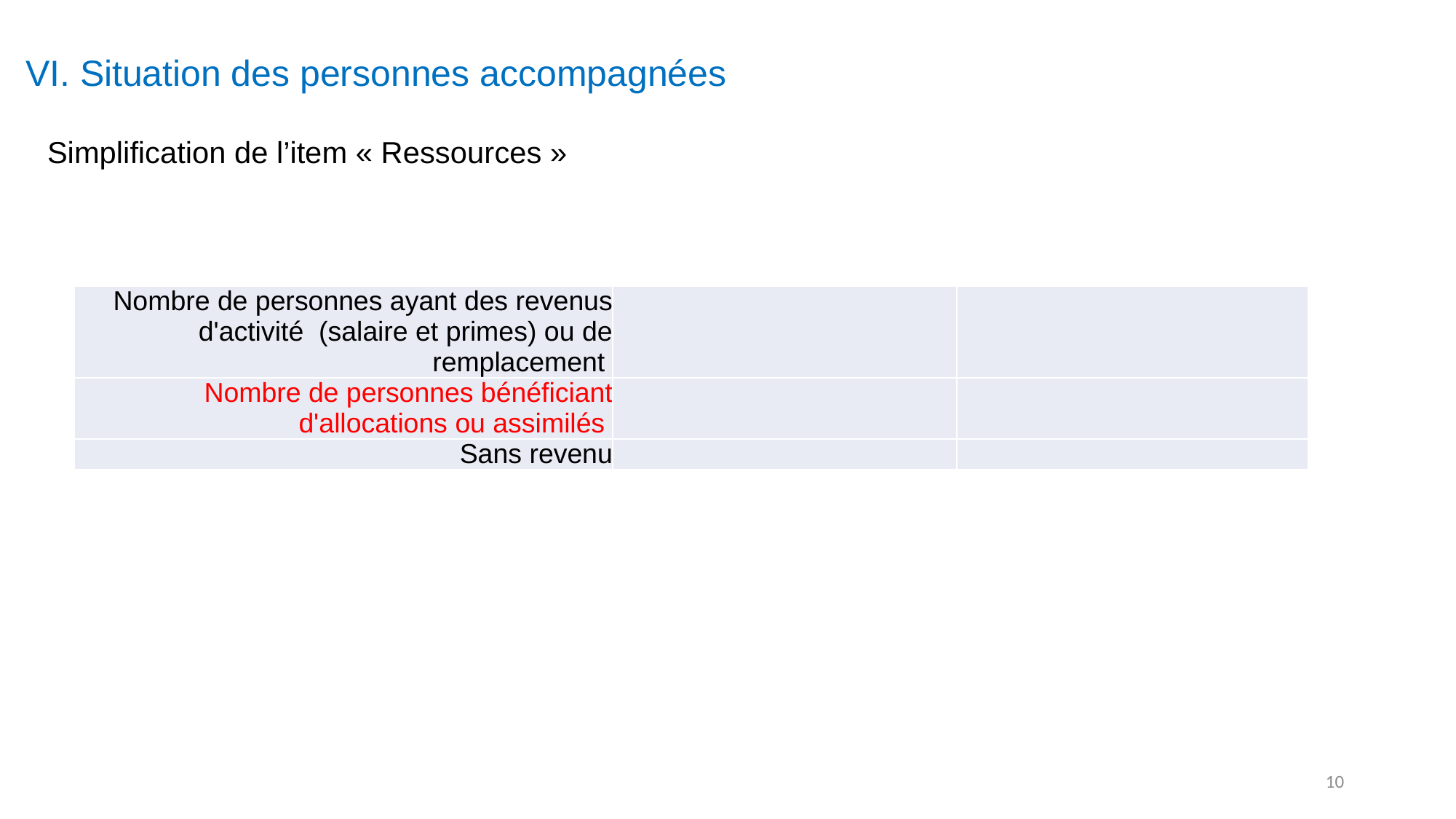

VI. Situation des personnes accompagnées
Simplification de l’item « Ressources »
| Nombre de personnes ayant des revenus d'activité (salaire et primes) ou de remplacement |  |  |
| --- | --- | --- |
| Nombre de personnes bénéficiant d'allocations ou assimilés |  |  |
| Sans revenu |  |  |
10